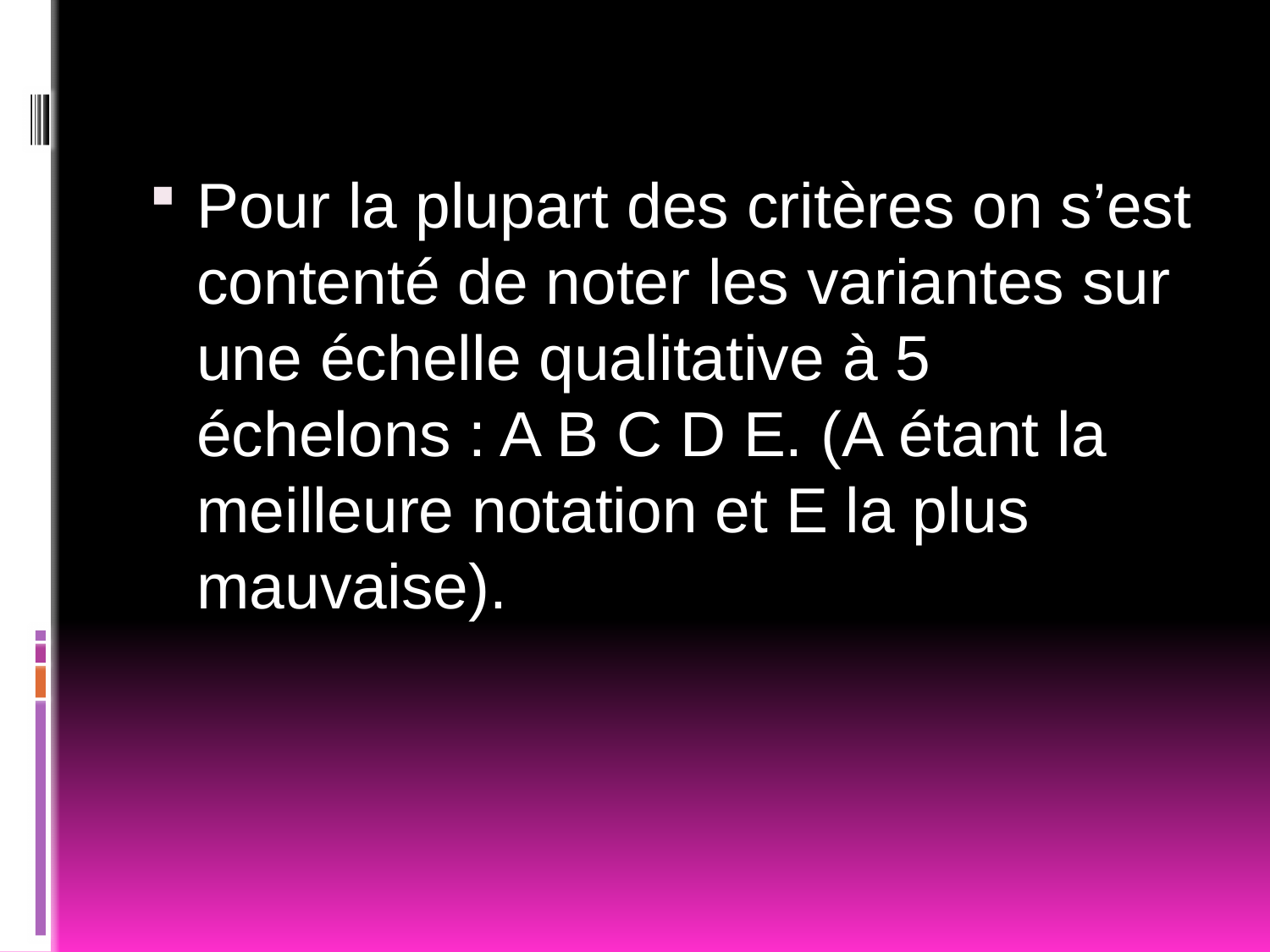

Pour la plupart des critères on s’est contenté de noter les variantes sur une échelle qualitative à 5 échelons : A B C D E. (A étant la meilleure notation et E la plus mauvaise).